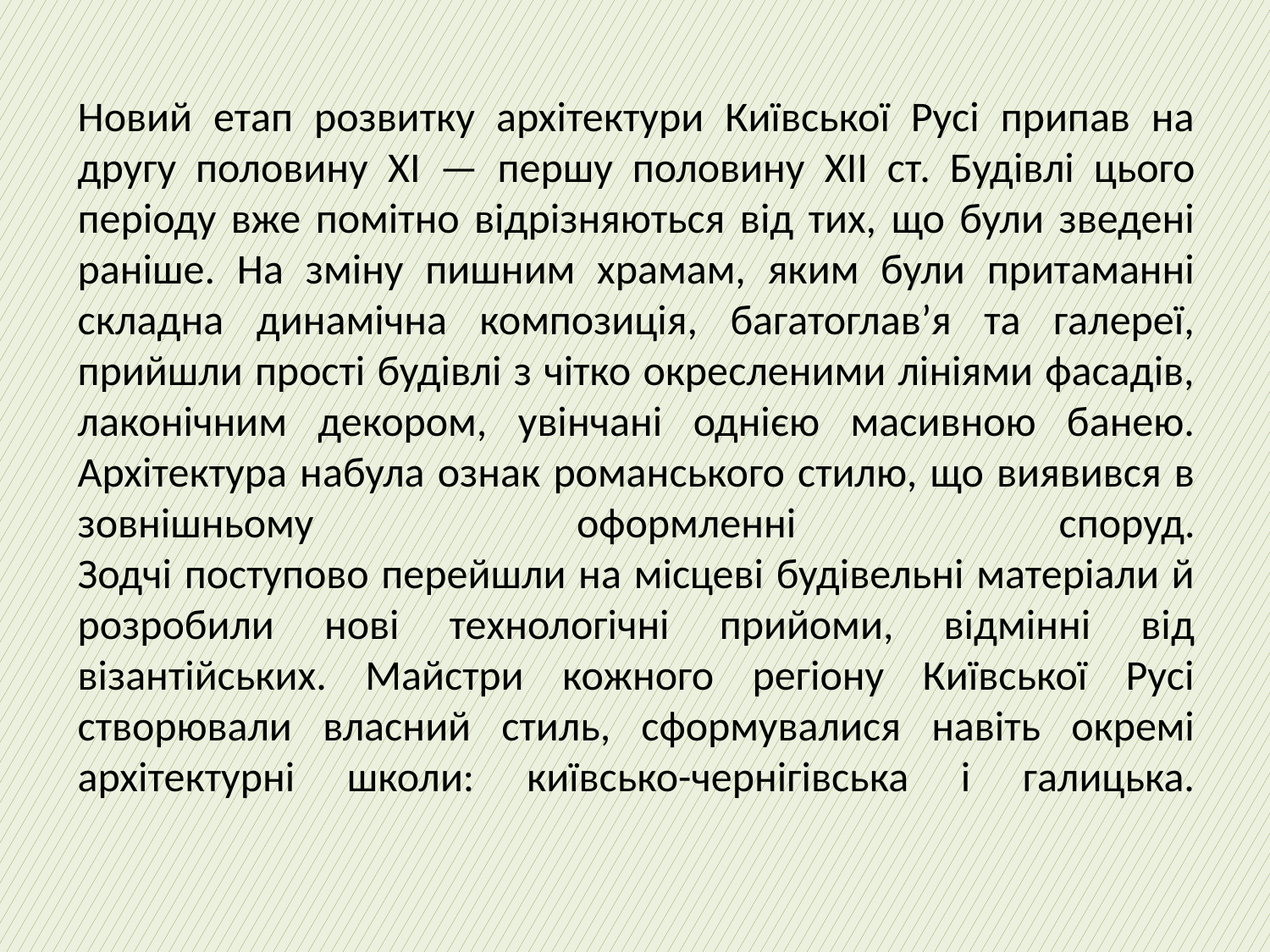

# Новий етап розвитку архітектури Київської Русі припав на другу половину XI — першу половину XII ст. Будівлі цього періоду вже помітно відрізняються від тих, що були зведені раніше. На зміну пишним храмам, яким були притаманні складна динамічна композиція, багатоглав’я та галереї, прийшли прості будівлі з чітко окресленими лініями фасадів, лаконічним декором, увінчані однією масивною банею. Архітектура набула ознак романського стилю, що виявився в зовнішньому оформленні споруд. Зодчі поступово перейшли на місцеві будівельні матеріали й розробили нові технологічні прийоми, відмінні від візантійських. Майстри кожного регіону Київської Русі створювали власний стиль, сформувалися навіть окремі архітектурні школи: київсько-чернігівська і галицька.